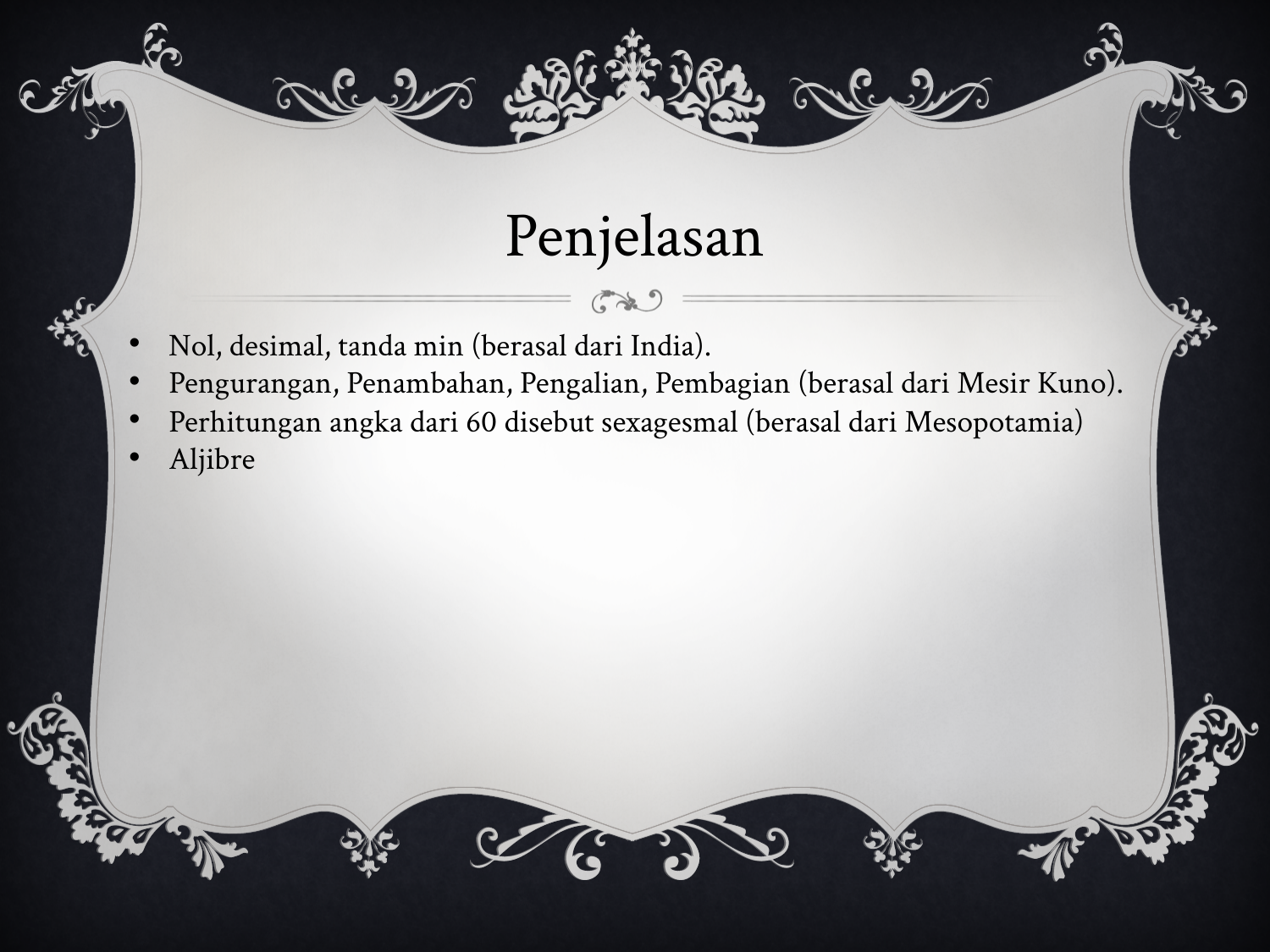

# Penjelasan
Nol, desimal, tanda min (berasal dari India).
Pengurangan, Penambahan, Pengalian, Pembagian (berasal dari Mesir Kuno).
Perhitungan angka dari 60 disebut sexagesmal (berasal dari Mesopotamia)
Aljibre